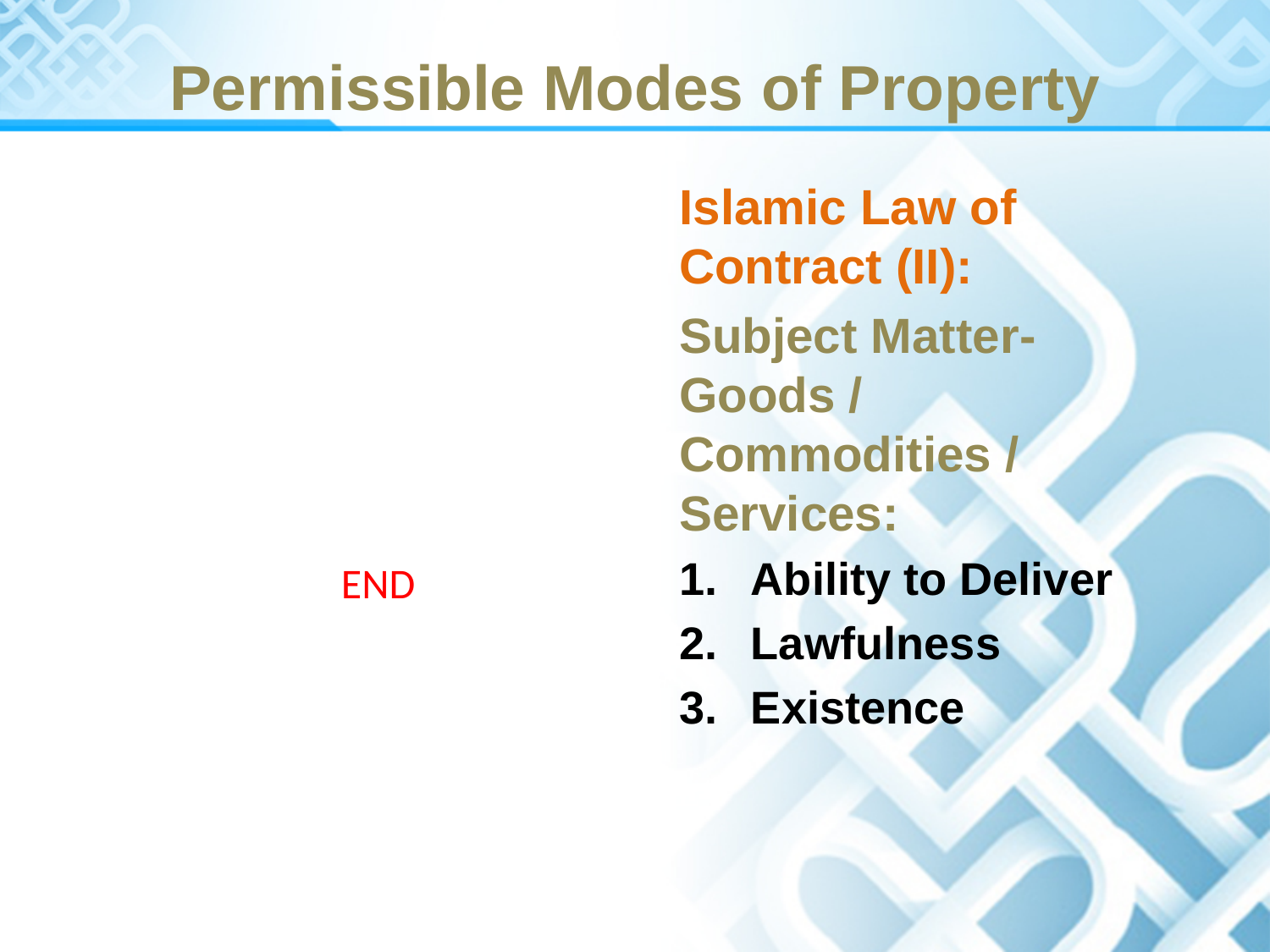

Permissible Modes of Property
Islamic Law of Contract (II):
Subject Matter-Goods / Commodities / Services:
Ability to Deliver
Lawfulness
Existence
END